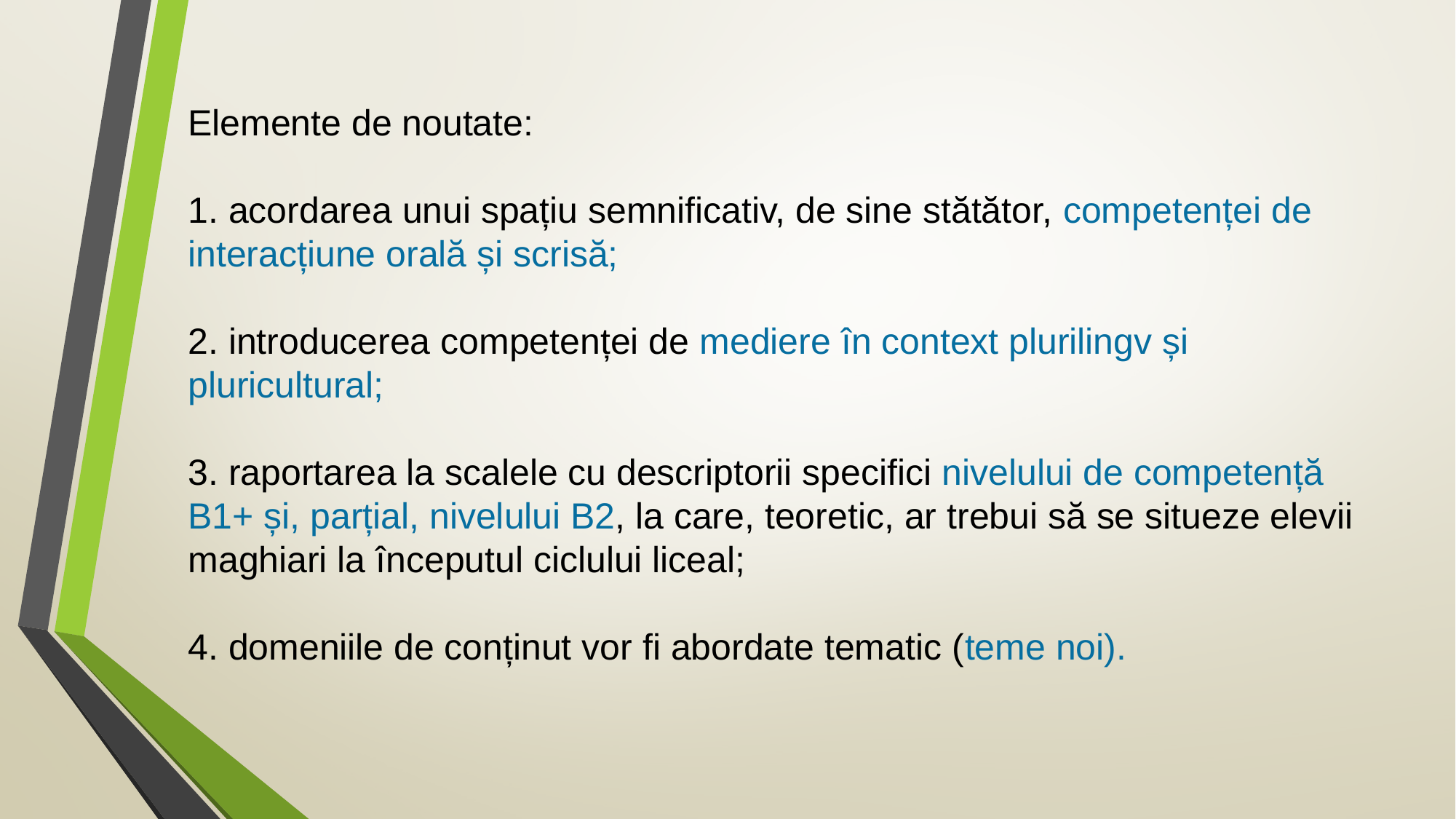

# Elemente de noutate: 1. acordarea unui spațiu semnificativ, de sine stătător, competenței de interacțiune orală și scrisă; 2. introducerea competenței de mediere în context plurilingv și pluricultural; 3. raportarea la scalele cu descriptorii specifici nivelului de competență B1+ și, parțial, nivelului B2, la care, teoretic, ar trebui să se situeze elevii maghiari la începutul ciclului liceal; 4. domeniile de conținut vor fi abordate tematic (teme noi).